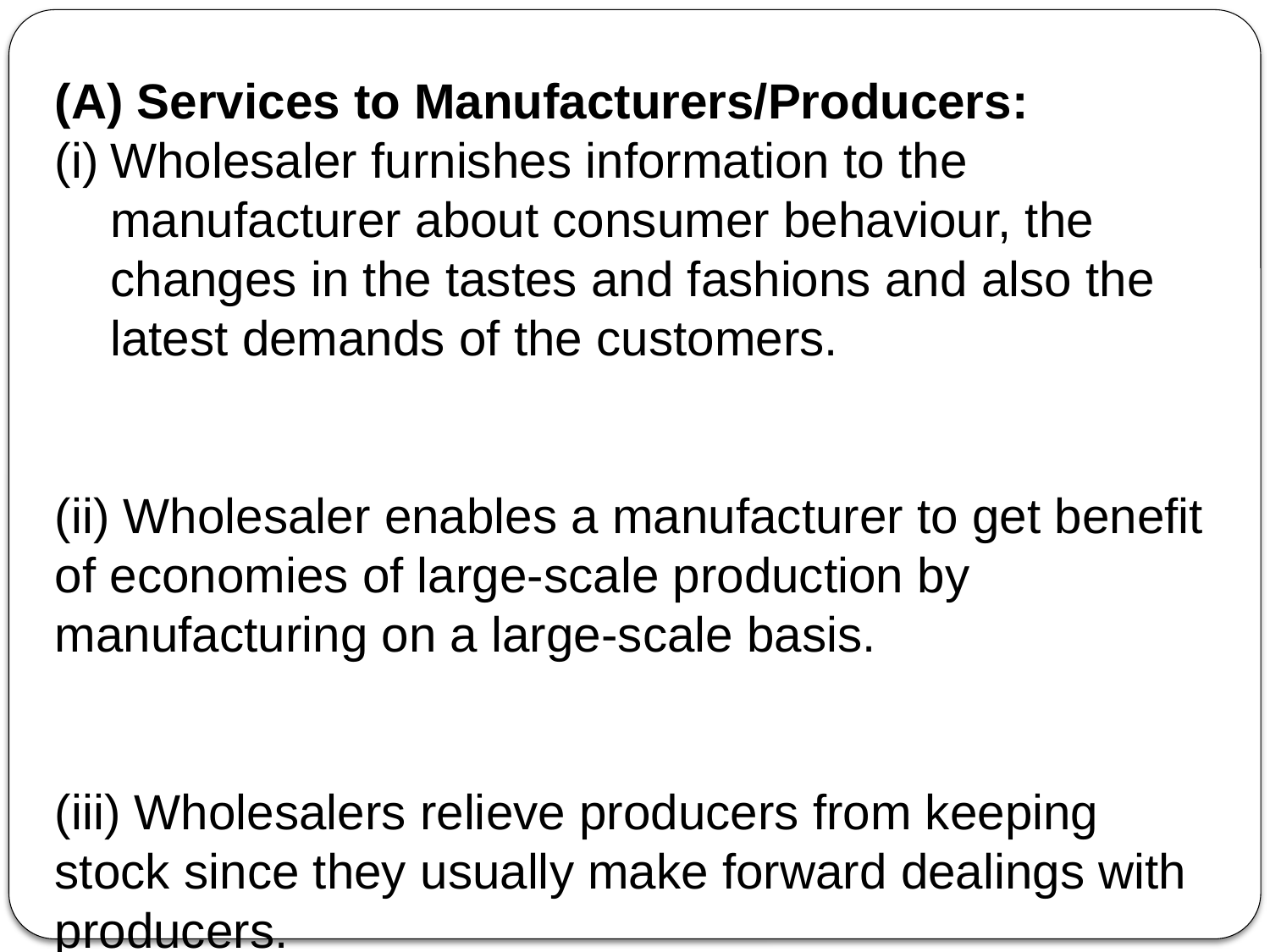

(A) Services to Manufacturers/Producers:
Wholesaler furnishes information to the manufacturer about consumer behaviour, the changes in the tastes and fashions and also the latest demands of the customers.

(ii) Wholesaler enables a manufacturer to get benefit of economies of large-scale production by manufacturing on a large-scale basis.

(iii) Wholesalers relieve producers from keeping stock since they usually make forward dealings with producers.